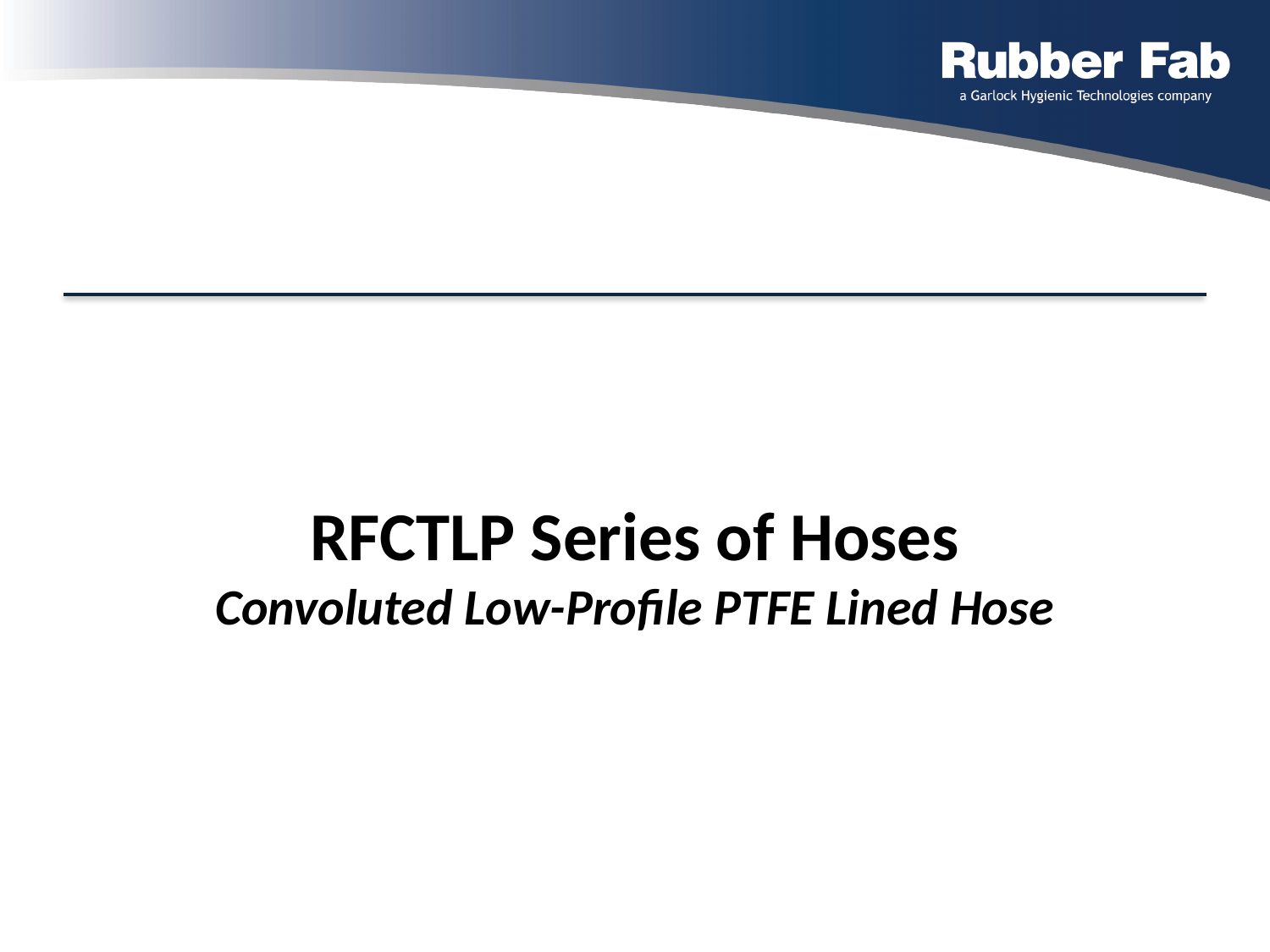

# RFCTLP Series of Hoses Convoluted Low-Profile PTFE Lined Hose